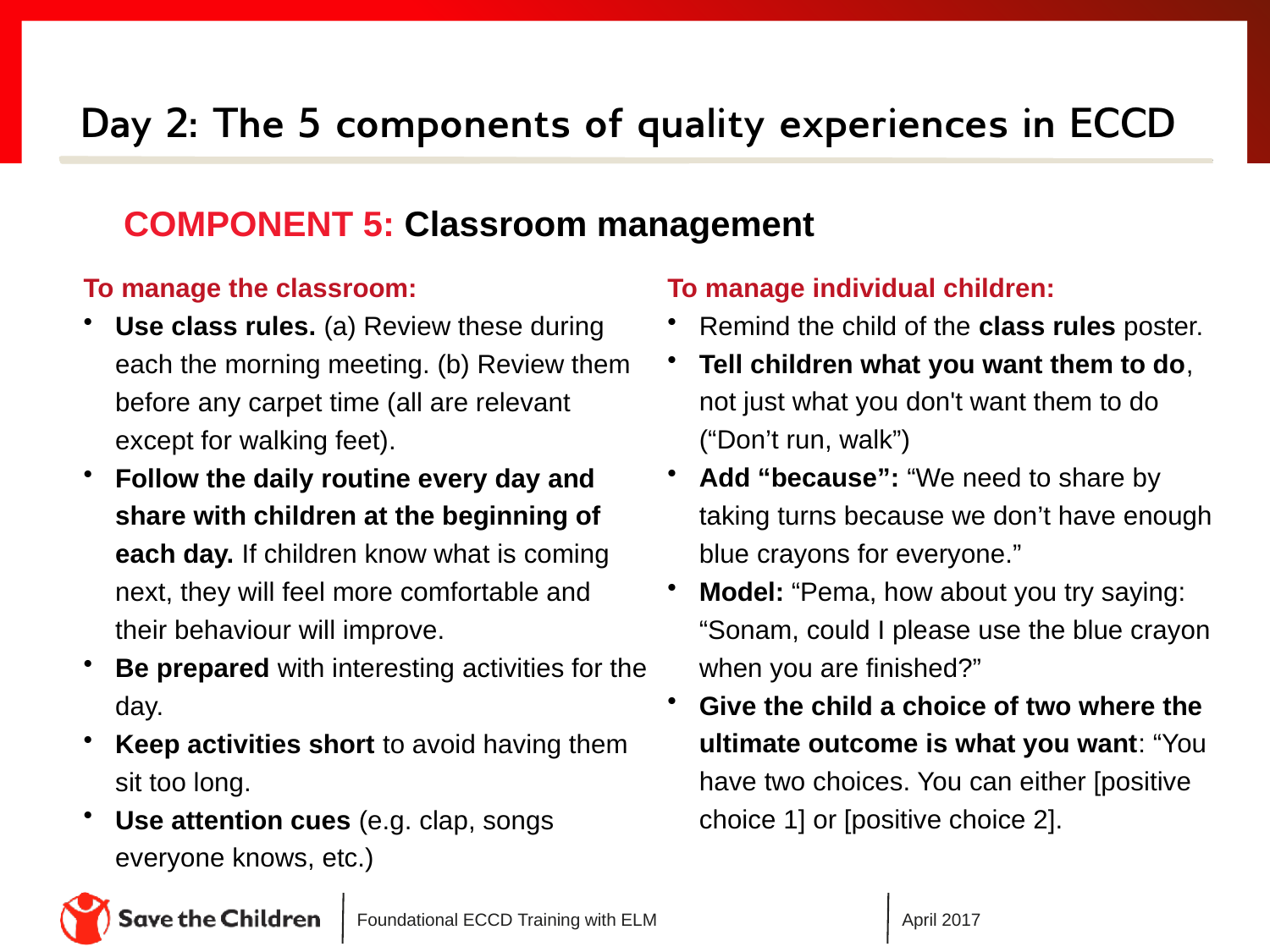

# Day 2: The 5 components of quality experiences in ECCD
 COMPONENT 5: Classroom management
To manage individual children:
Remind the child of the class rules poster.
Tell children what you want them to do, not just what you don't want them to do (“Don’t run, walk”)
Add “because”: “We need to share by taking turns because we don’t have enough blue crayons for everyone.”
Model: “Pema, how about you try saying: “Sonam, could I please use the blue crayon when you are finished?”
Give the child a choice of two where the ultimate outcome is what you want: “You have two choices. You can either [positive choice 1] or [positive choice 2].
To manage the classroom:
Use class rules. (a) Review these during each the morning meeting. (b) Review them before any carpet time (all are relevant except for walking feet).
Follow the daily routine every day and share with children at the beginning of each day. If children know what is coming next, they will feel more comfortable and their behaviour will improve.
Be prepared with interesting activities for the day.
Keep activities short to avoid having them sit too long.
Use attention cues (e.g. clap, songs everyone knows, etc.)
Foundational ECCD Training with ELM
April 2017